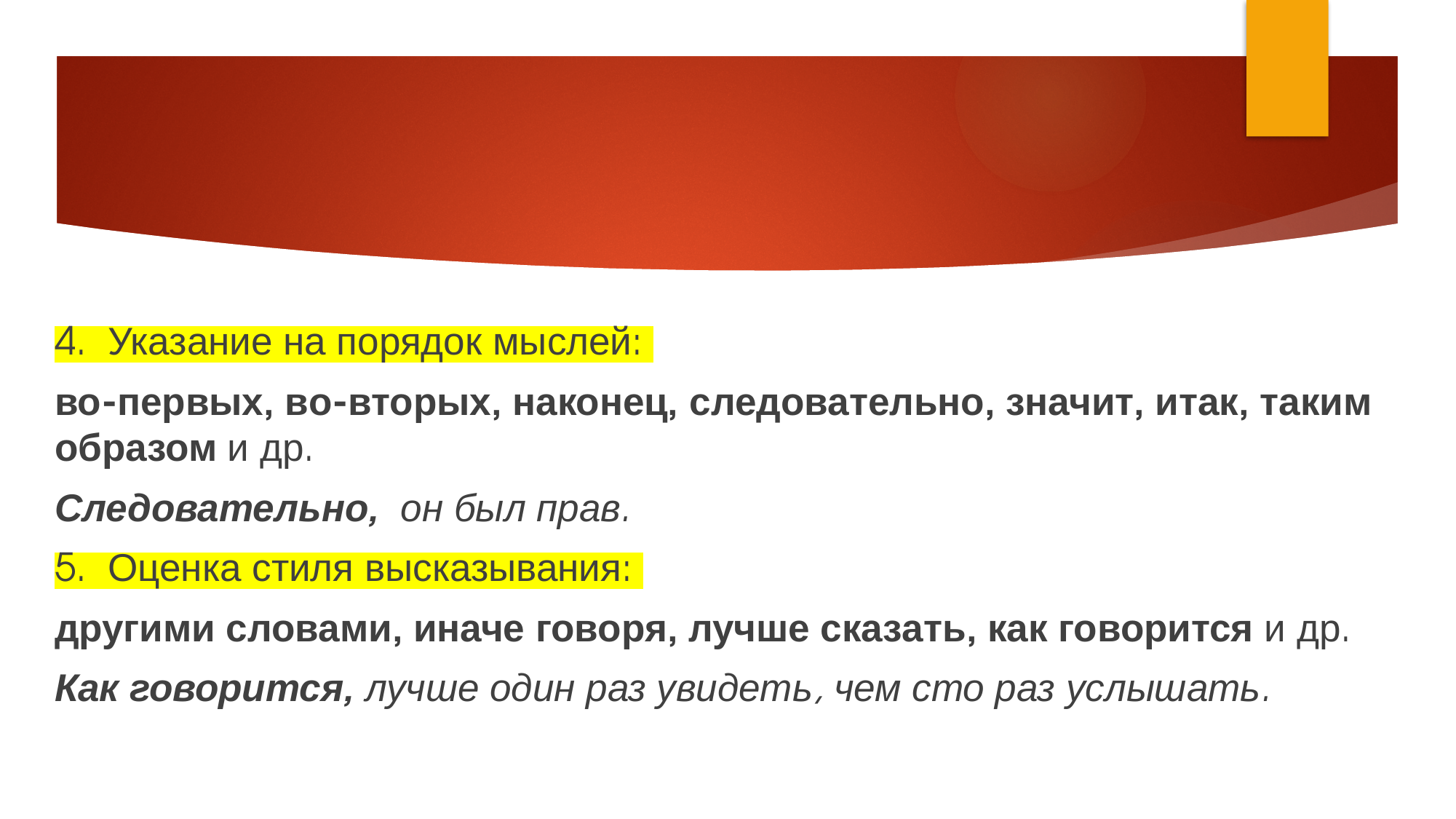

4.  Указание на порядок мыслей:
во-первых, во-вто­рых, наконец, следовательно, значит, итак, таким образом и др.
Следовательно,  он был прав.
5.  Оценка стиля высказывания:
другими словами, иначе говоря, лучше сказать, как говорится и др.
Как говорится, лучше один раз увидеть, чем сто раз услышать.